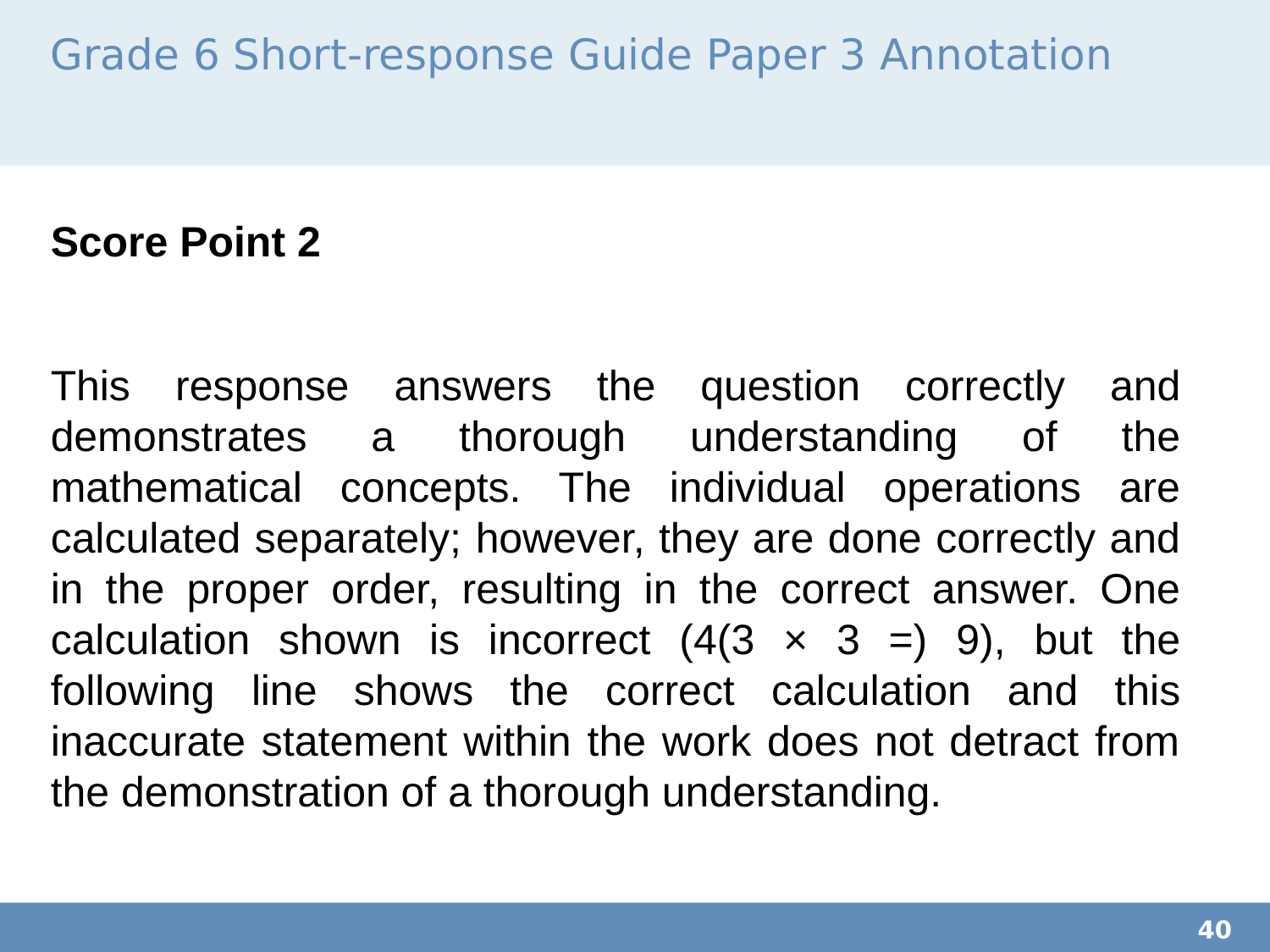

# Grade 6 Short-response Guide Paper 3 Annotation
Score Point 2

This response answers the question correctly and demonstrates a thorough understanding of the mathematical concepts. The individual operations are calculated separately; however, they are done correctly and in the proper order, resulting in the correct answer. One calculation shown is incorrect (4(3 × 3 =) 9), but the following line shows the correct calculation and this inaccurate statement within the work does not detract from the demonstration of a thorough understanding.
40